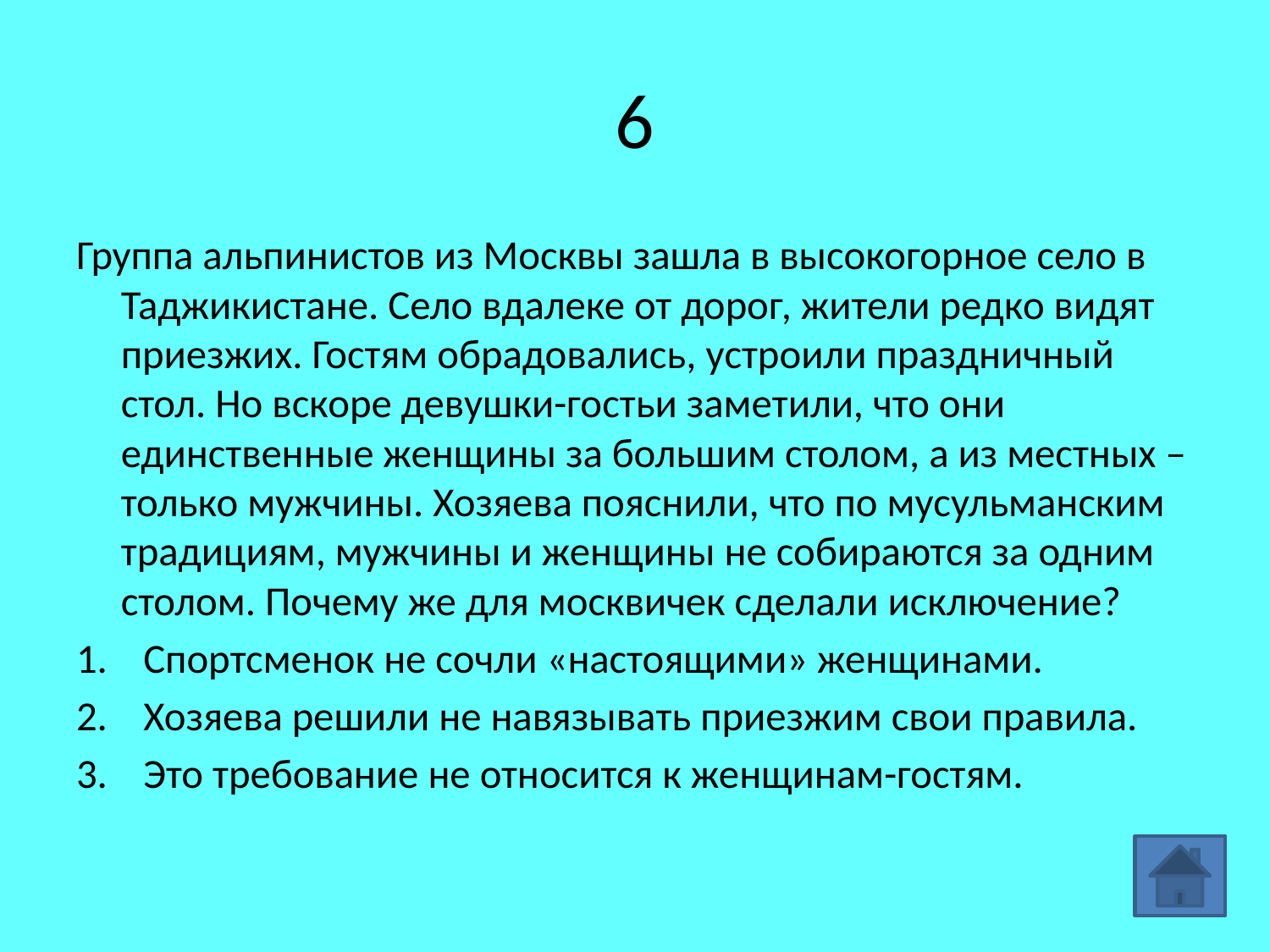

# 6
Группа альпинистов из Москвы зашла в высокогорное село в Таджикистане. Село вдалеке от дорог, жители редко видят приезжих. Гостям обрадовались, устроили праздничный стол. Но вскоре девушки-гостьи заметили, что они единственные женщины за большим столом, а из местных – только мужчины. Хозяева пояснили, что по мусульманским традициям, мужчины и женщины не собираются за одним столом. Почему же для москвичек сделали исключение?
Спортсменок не сочли «настоящими» женщинами.
Хозяева решили не навязывать приезжим свои правила.
Это требование не относится к женщинам-гостям.